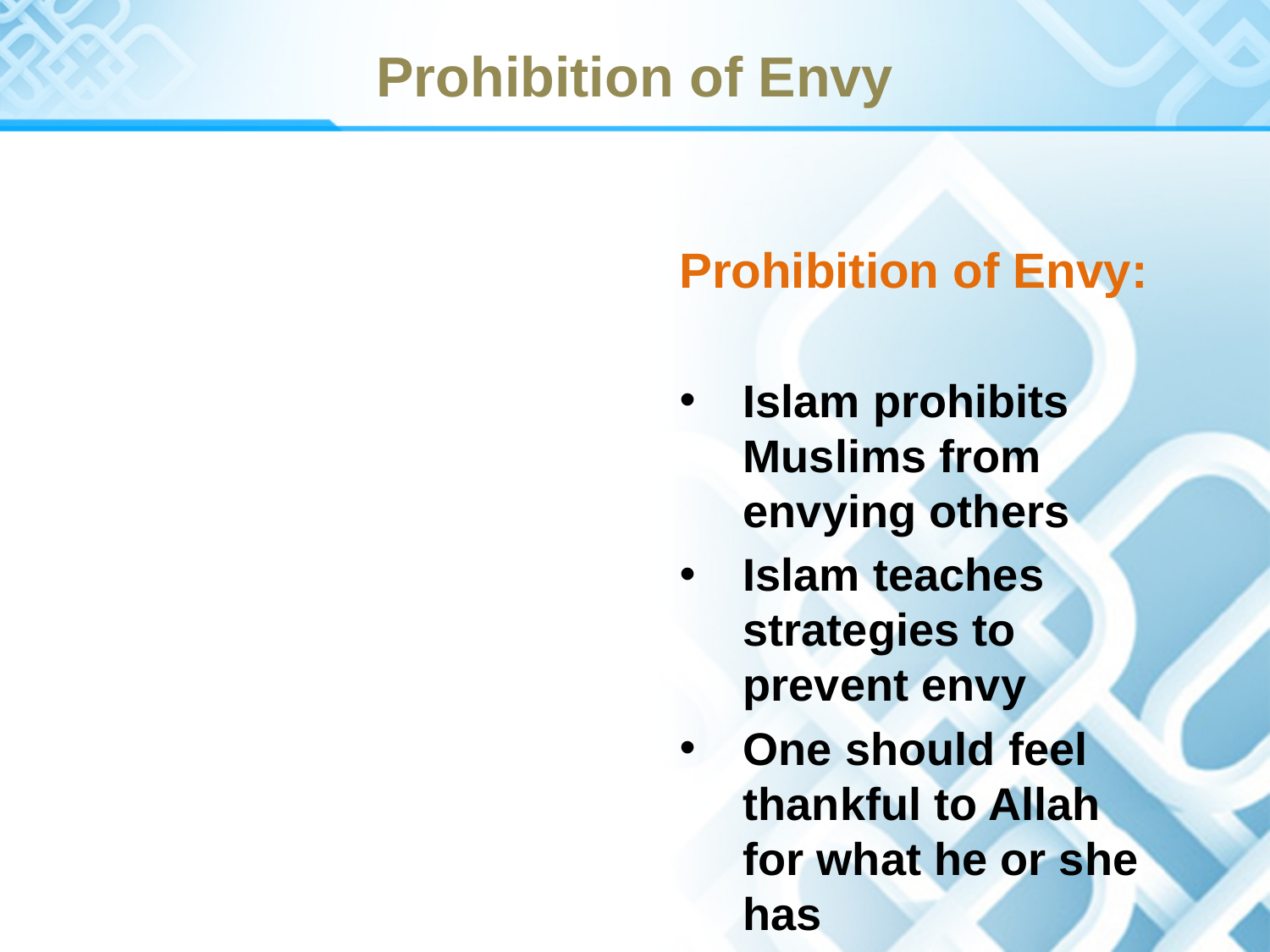

Prohibition of Envy
Prohibition of Envy:

Islam prohibits Muslims from envying others
Islam teaches strategies to prevent envy
One should feel thankful to Allah for what he or she has